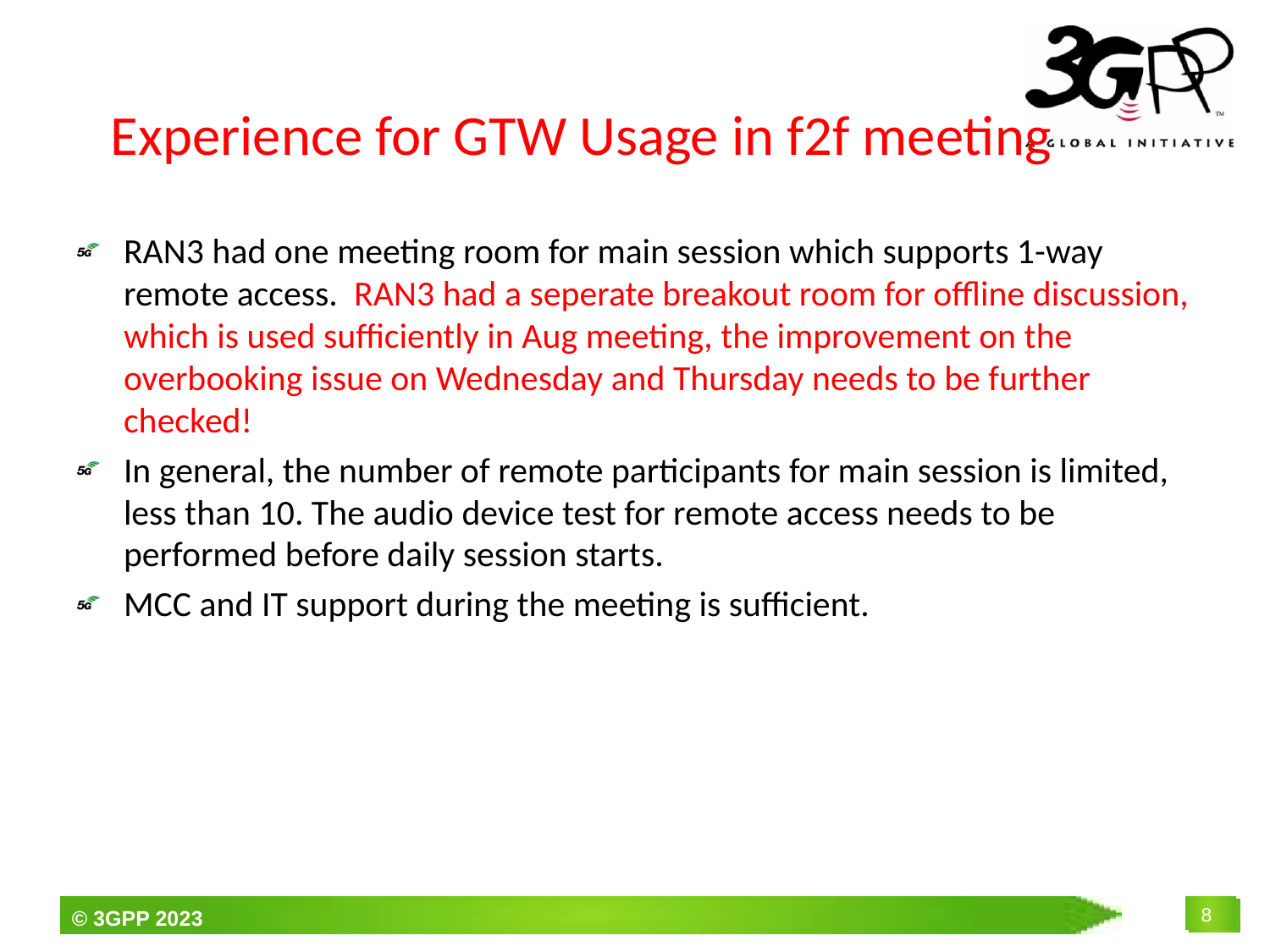

# Experience for GTW Usage in f2f meeting
RAN3 had one meeting room for main session which supports 1-way remote access.  RAN3 had a seperate breakout room for offline discussion, which is used sufficiently in Aug meeting, the improvement on the overbooking issue on Wednesday and Thursday needs to be further checked!
In general, the number of remote participants for main session is limited, less than 10. The audio device test for remote access needs to be performed before daily session starts.
MCC and IT support during the meeting is sufficient.